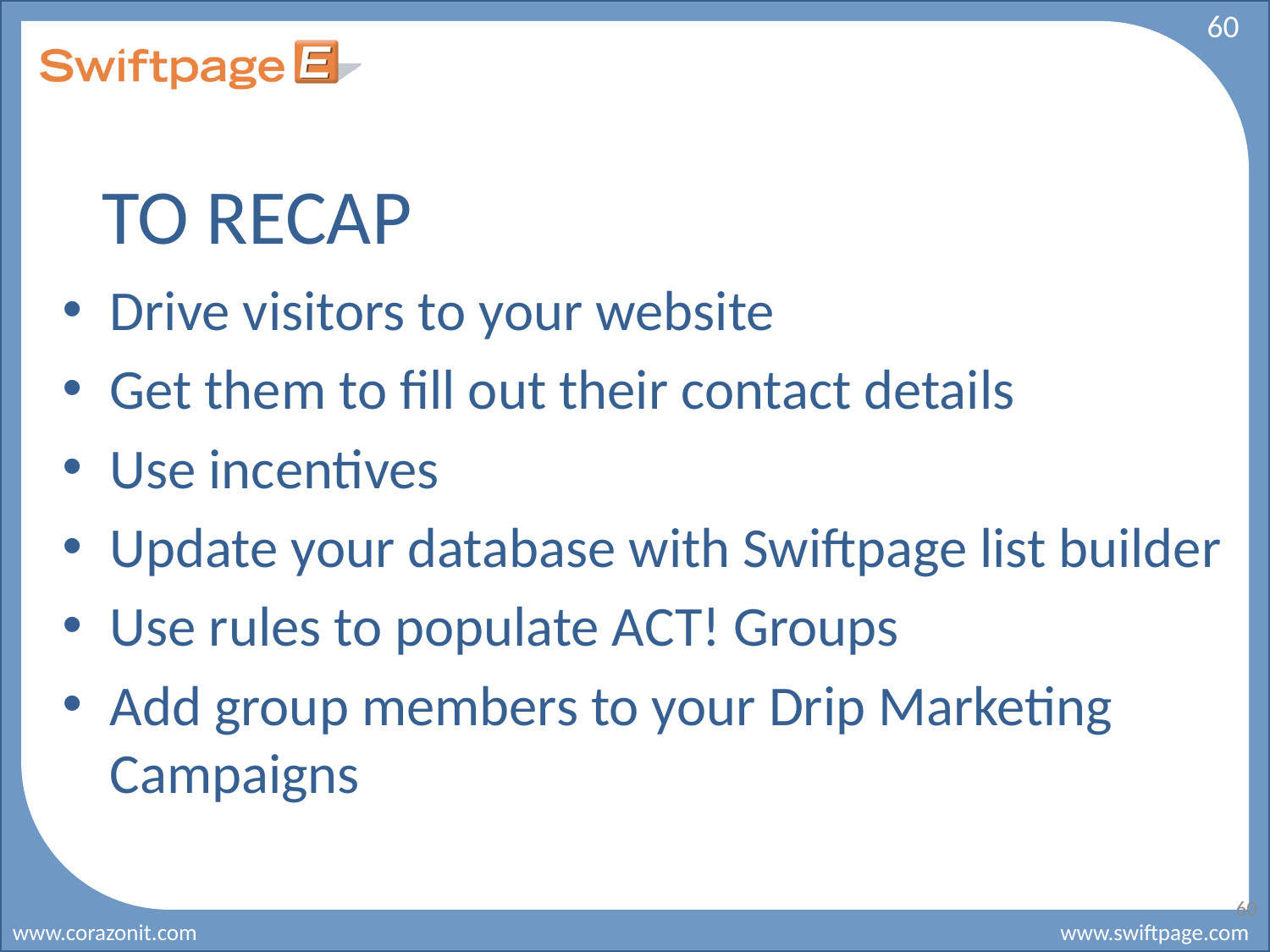

# TO RECAP
Drive visitors to your website
Get them to fill out their contact details
Use incentives
Update your database with Swiftpage list builder
Use rules to populate ACT! Groups
Add group members to your Drip Marketing Campaigns

60